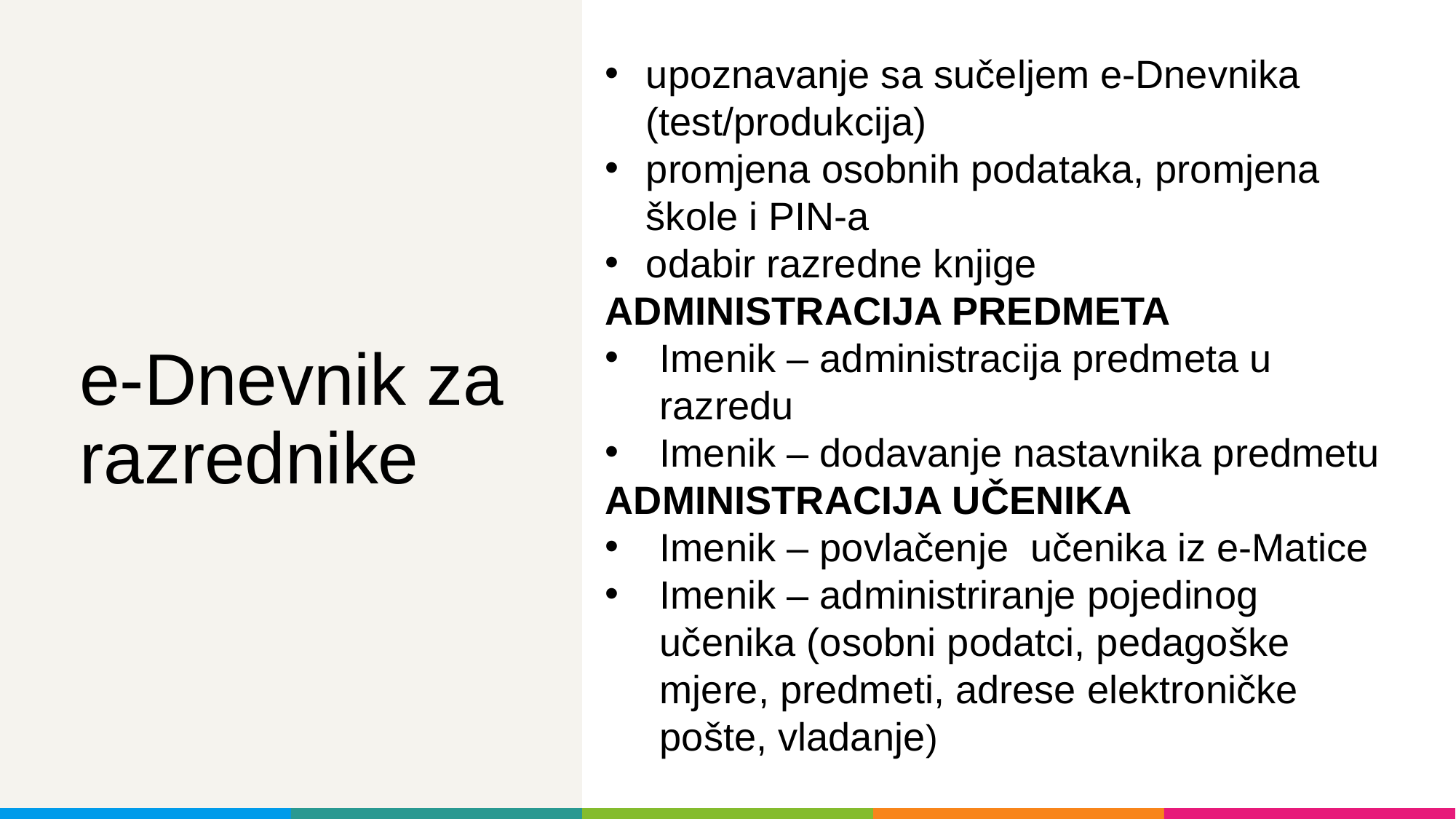

upoznavanje sa sučeljem e-Dnevnika (test/produkcija)
promjena osobnih podataka, promjena škole i PIN-a
odabir razredne knjige
ADMINISTRACIJA PREDMETA
Imenik – administracija predmeta u razredu
Imenik – dodavanje nastavnika predmetu
ADMINISTRACIJA UČENIKA
Imenik – povlačenje  učenika iz e-Matice
Imenik – administriranje pojedinog učenika (osobni podatci, pedagoške mjere, predmeti, adrese elektroničke pošte, vladanje)

# e-Dnevnik za razrednike